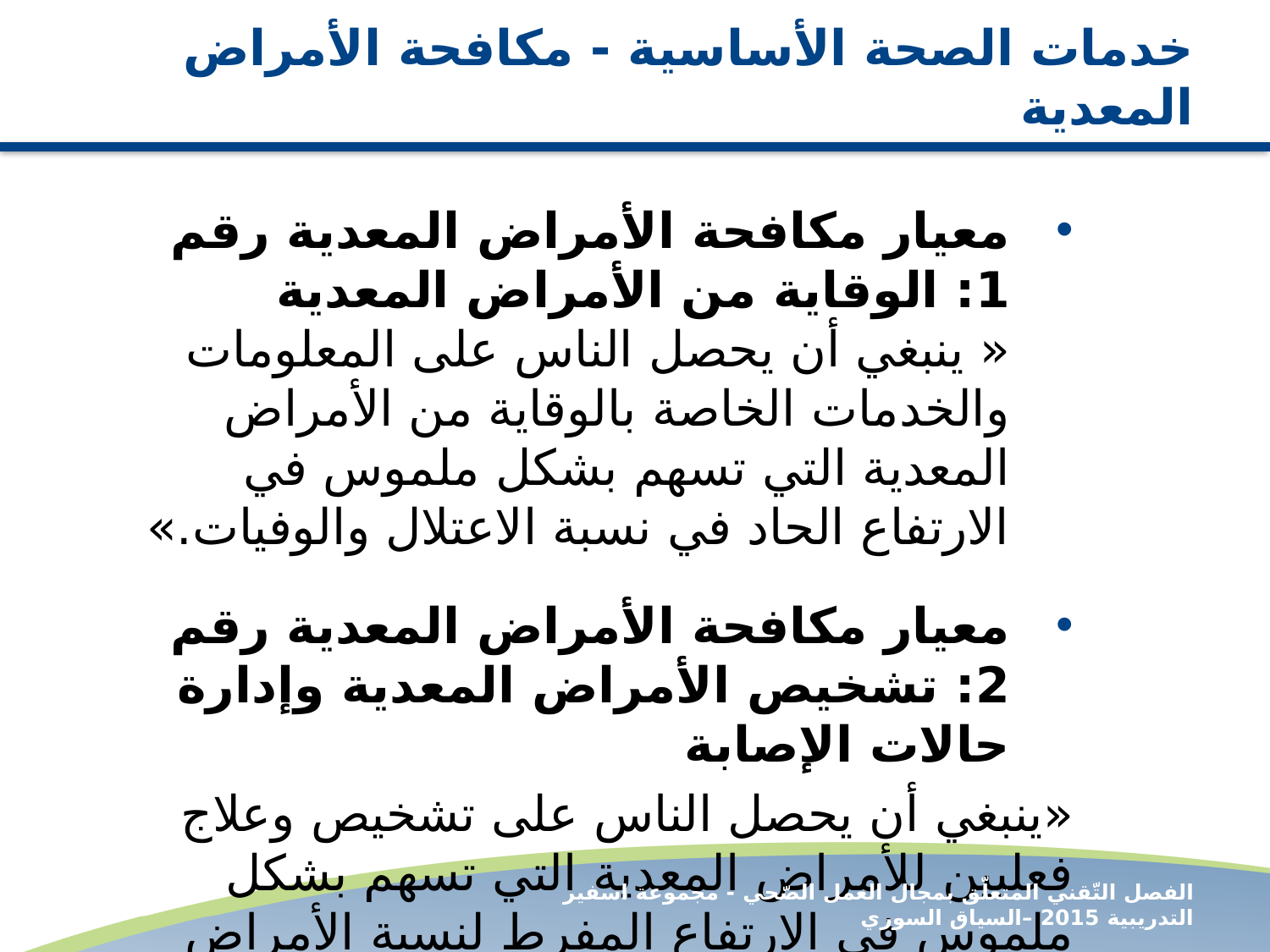

# خدمات الصحة الأساسية - مكافحة الأمراض المعدية
معيار مكافحة الأمراض المعدية رقم 1: الوقاية من الأمراض المعدية
« ينبغي أن يحصل الناس على المعلومات والخدمات الخاصة بالوقاية من الأمراض المعدية التي تسهم بشكل ملموس في الارتفاع الحاد في نسبة الاعتلال والوفيات.»

معيار مكافحة الأمراض المعدية رقم 2: تشخيص الأمراض المعدية وإدارة حالات الإصابة
«ينبغي أن يحصل الناس على تشخيص وعلاج فعليين للأمراض المعدية التي تسهم بشكل ملموس في الارتفاع المفرط لنسبة الأمراض والوفيات التي يمكن تفاديها.»
الفصل التّقني المتعلّق بمجال العمل الصّحي - مجموعة اسفير التدريبية 2015 –السياق السوري